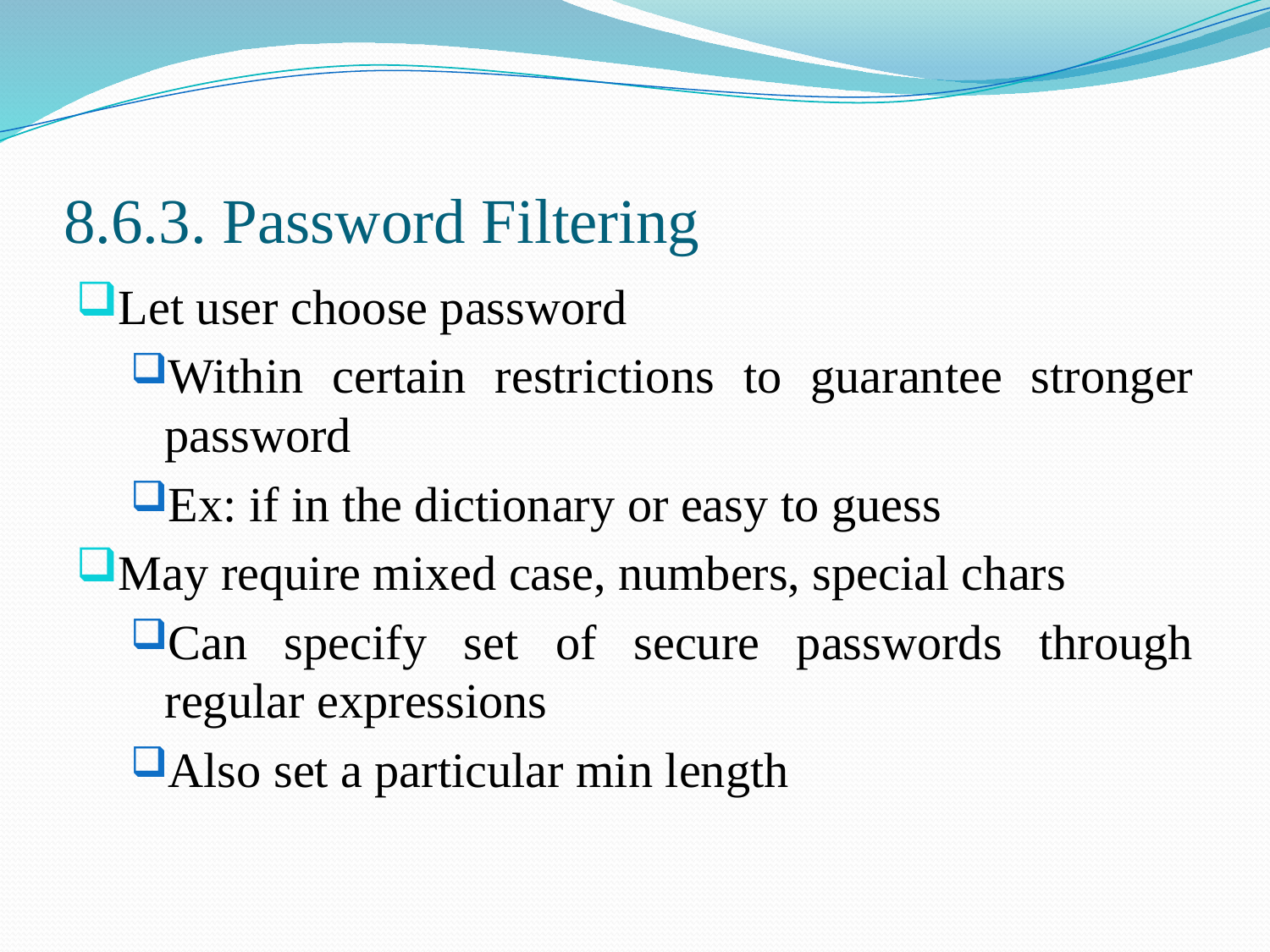

# 8.6.3. Password Filtering
Let user choose password
Within certain restrictions to guarantee stronger password
Ex: if in the dictionary or easy to guess
May require mixed case, numbers, special chars
Can specify set of secure passwords through regular expressions
Also set a particular min length